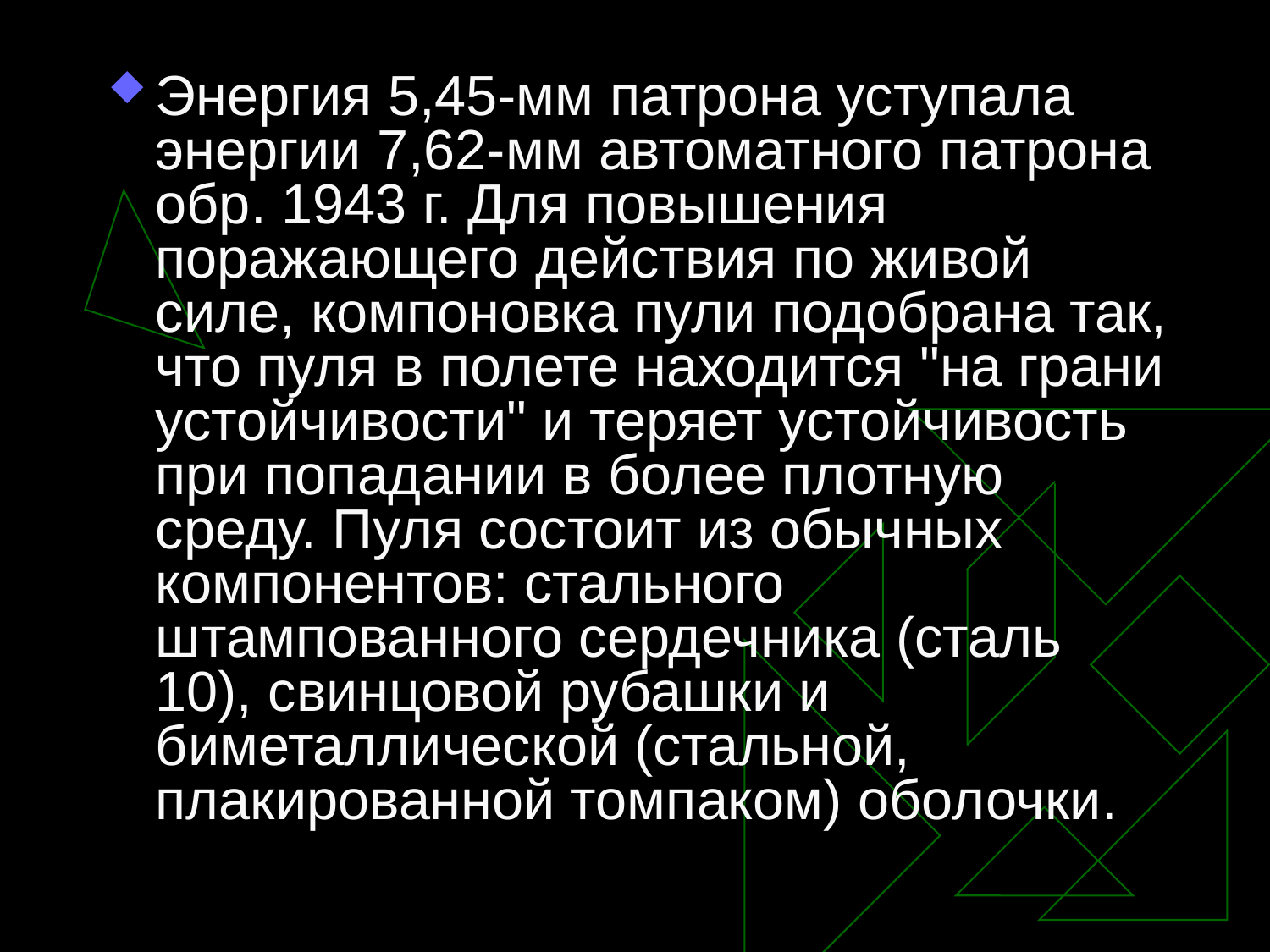

Энергия 5,45-мм патрона уступала энергии 7,62-мм автоматного патрона обр. 1943 г. Для повышения поражающего действия по живой силе, компоновка пули подобрана так, что пуля в полете находится "на грани устойчивости" и теряет устойчивость при попадании в более плотную среду. Пуля состоит из обычных компонентов: стального штампованного сердечника (сталь 10), свинцовой рубашки и биметаллической (стальной, плакированной томпаком) оболочки.